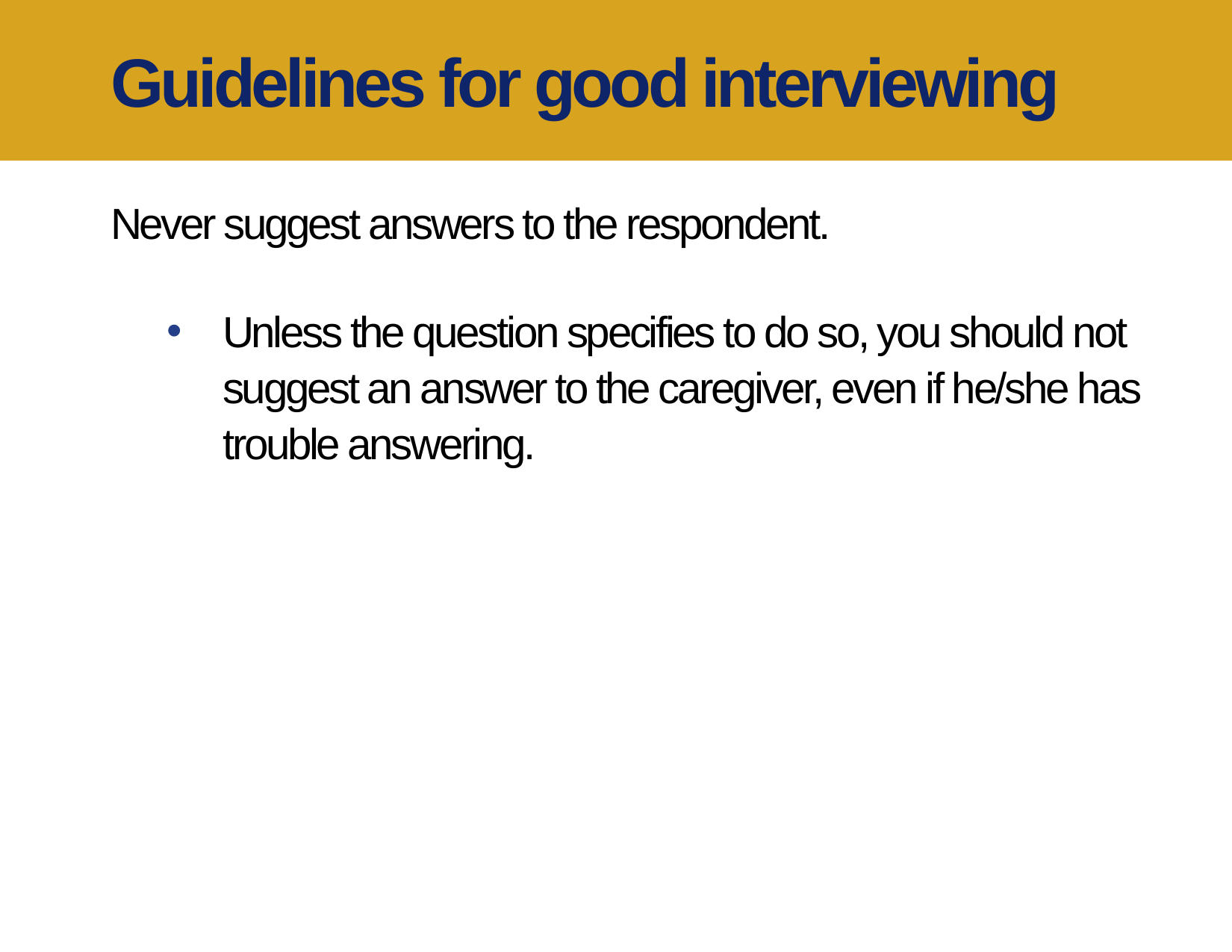

Guidelines for good interviewing
Never suggest answers to the respondent.

Unless the question specifies to do so, you should not suggest an answer to the caregiver, even if he/she has trouble answering.